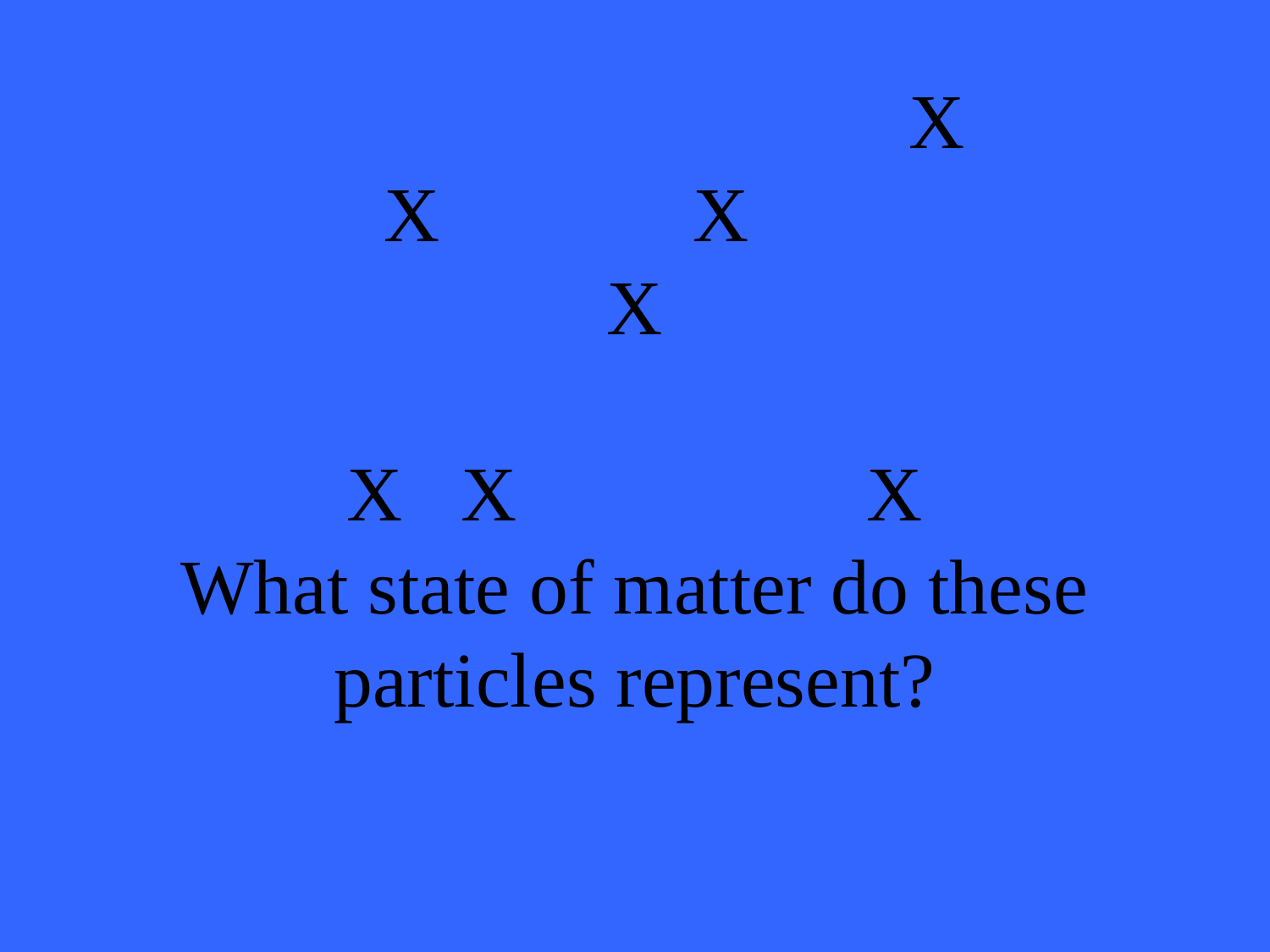

# X X             X X X   X                  X What state of matter do these particles represent?